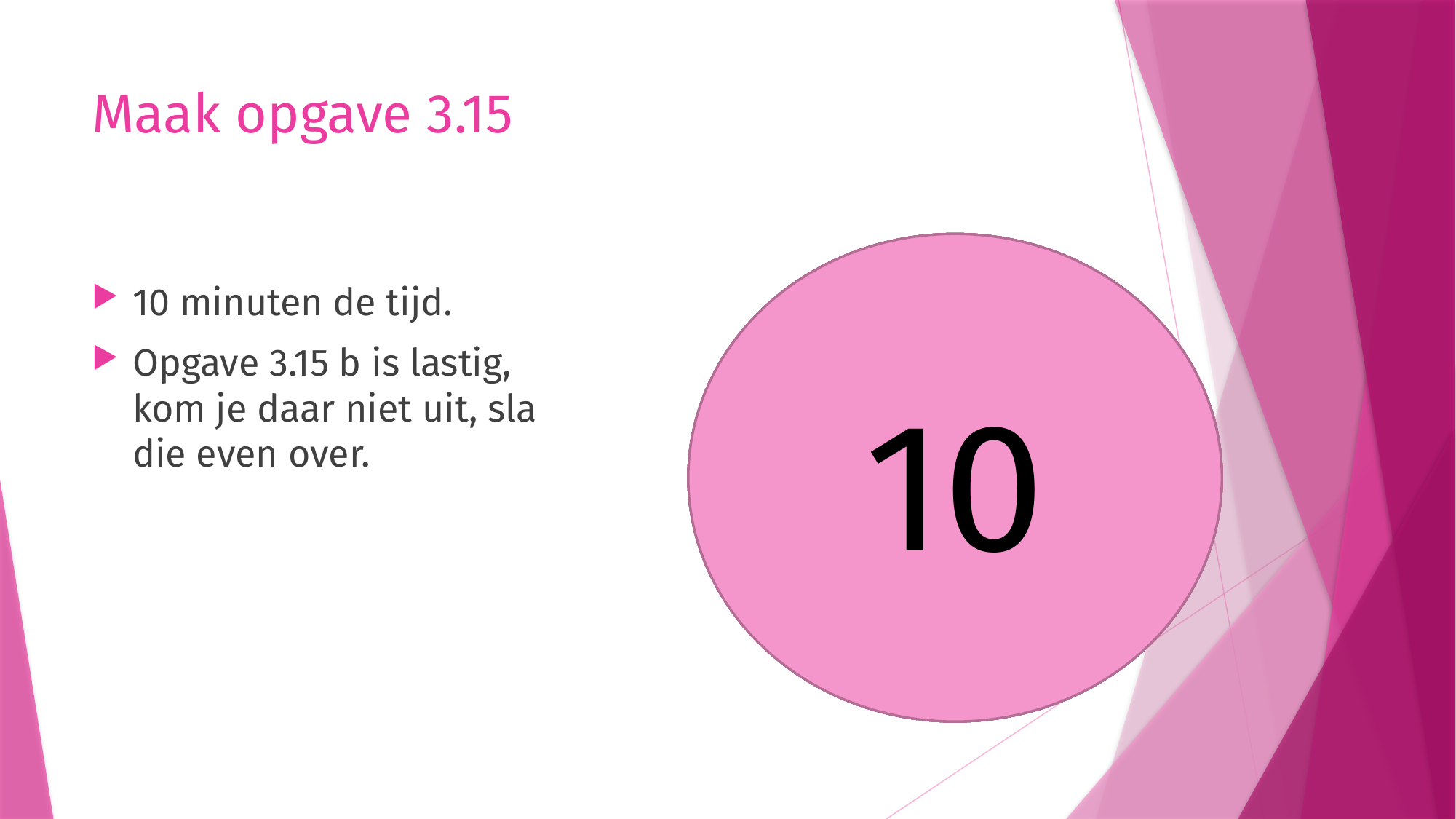

# Maak opgave 3.15
5
6
7
8
9
10
4
3
1
2
10 minuten de tijd.
Opgave 3.15 b is lastig, kom je daar niet uit, sla die even over.